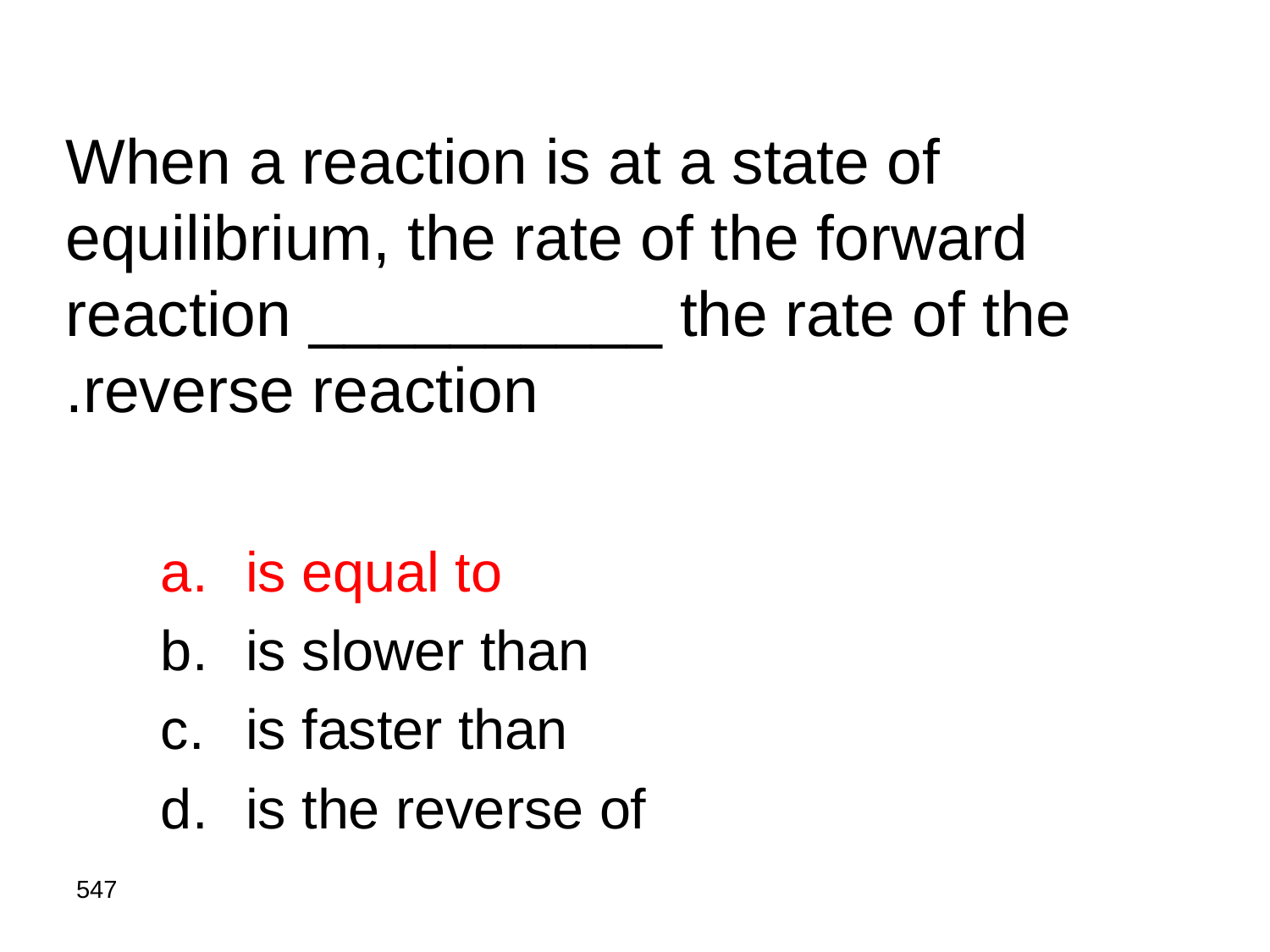

# When a reaction is at a state of equilibrium, the rate of the forward reaction __________ the rate of the reverse reaction.
is equal to
is slower than
is faster than
is the reverse of
547